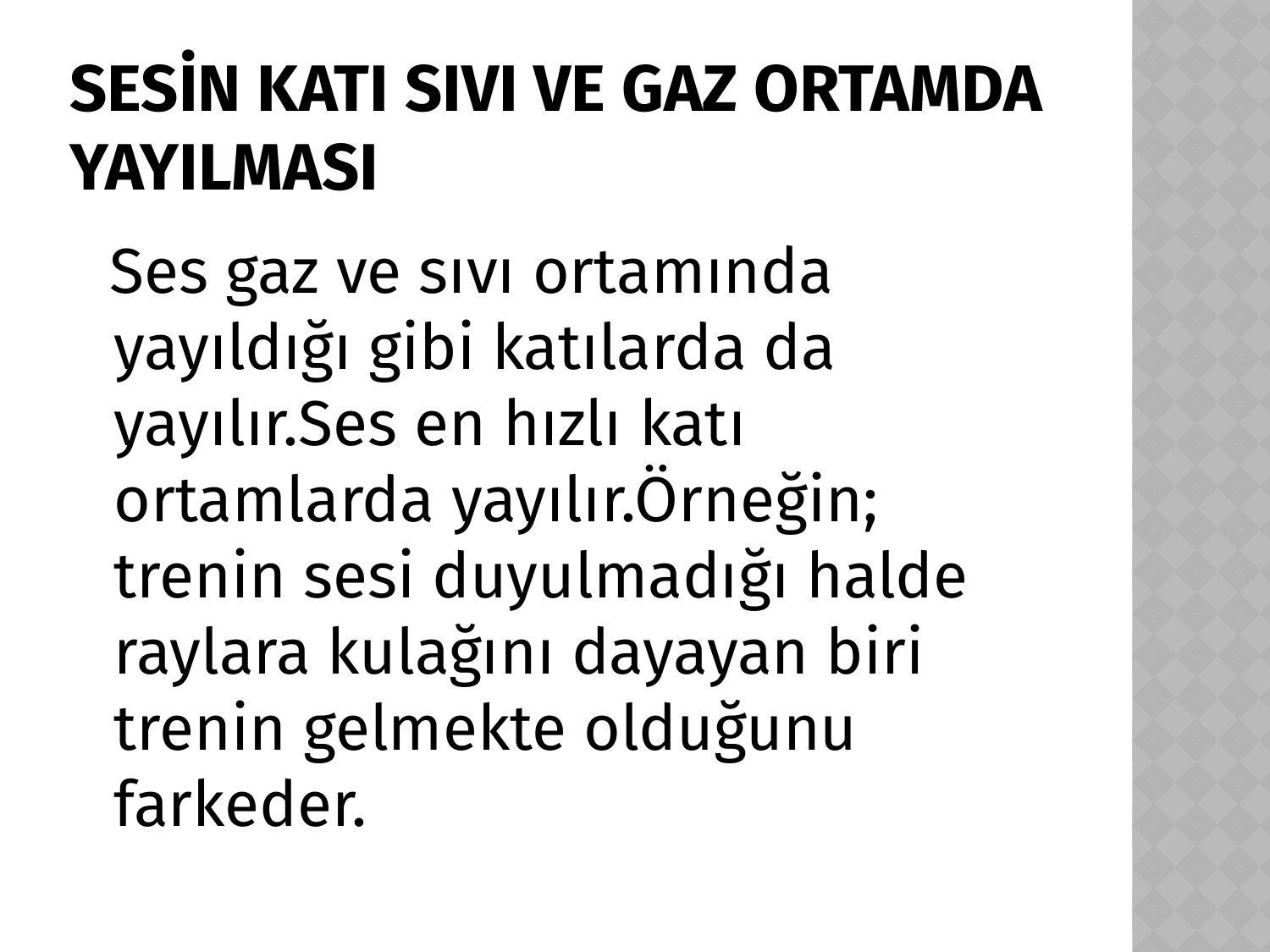

# SESİN KATI SIVI VE GAZ ORTAMDA YAYILMASI
  Ses gaz ve sıvı ortamında yayıldığı gibi katılarda da yayılır.Ses en hızlı katı ortamlarda yayılır.Örneğin; trenin sesi duyulmadığı halde raylara kulağını dayayan biri trenin gelmekte olduğunu farkeder.